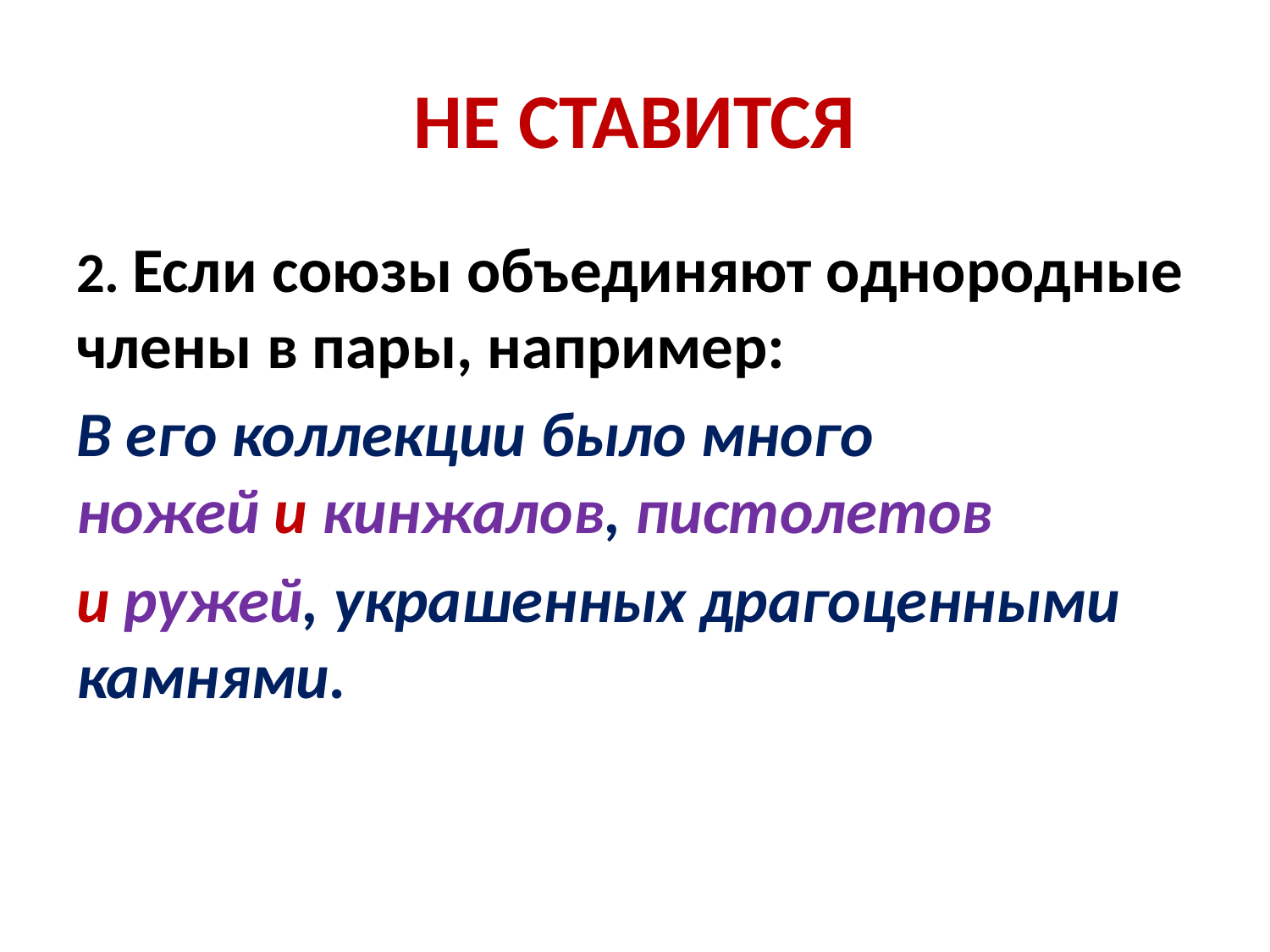

# НЕ СТАВИТСЯ
2. Если союзы объединяют однородные члены в пары, например:
В его коллекции было много ножей и кинжалов, пистолетов
и ружей, украшенных драгоценными камнями.